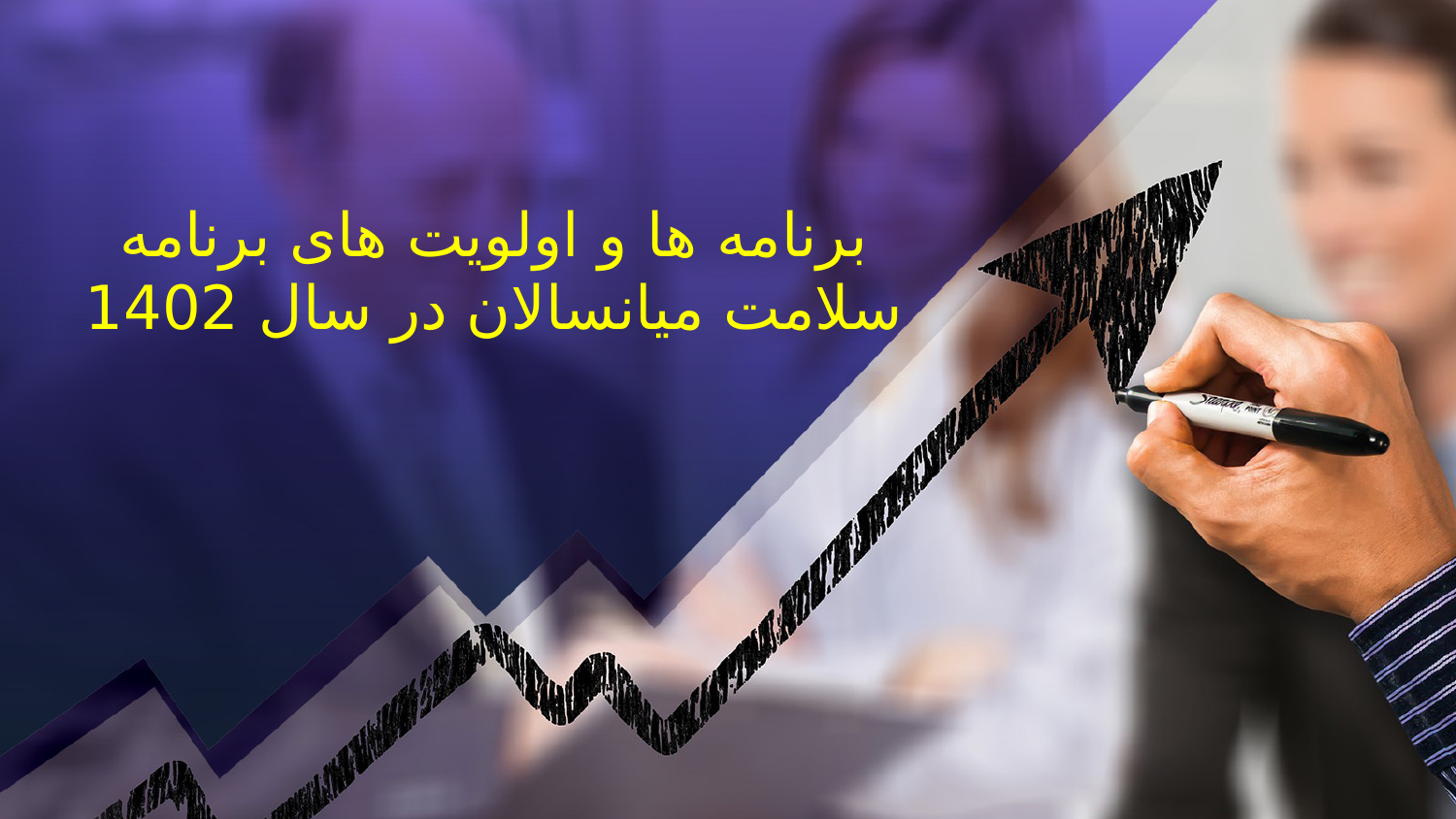

برنامه ها و اولویت های برنامه سلامت میانسالان در سال 1402